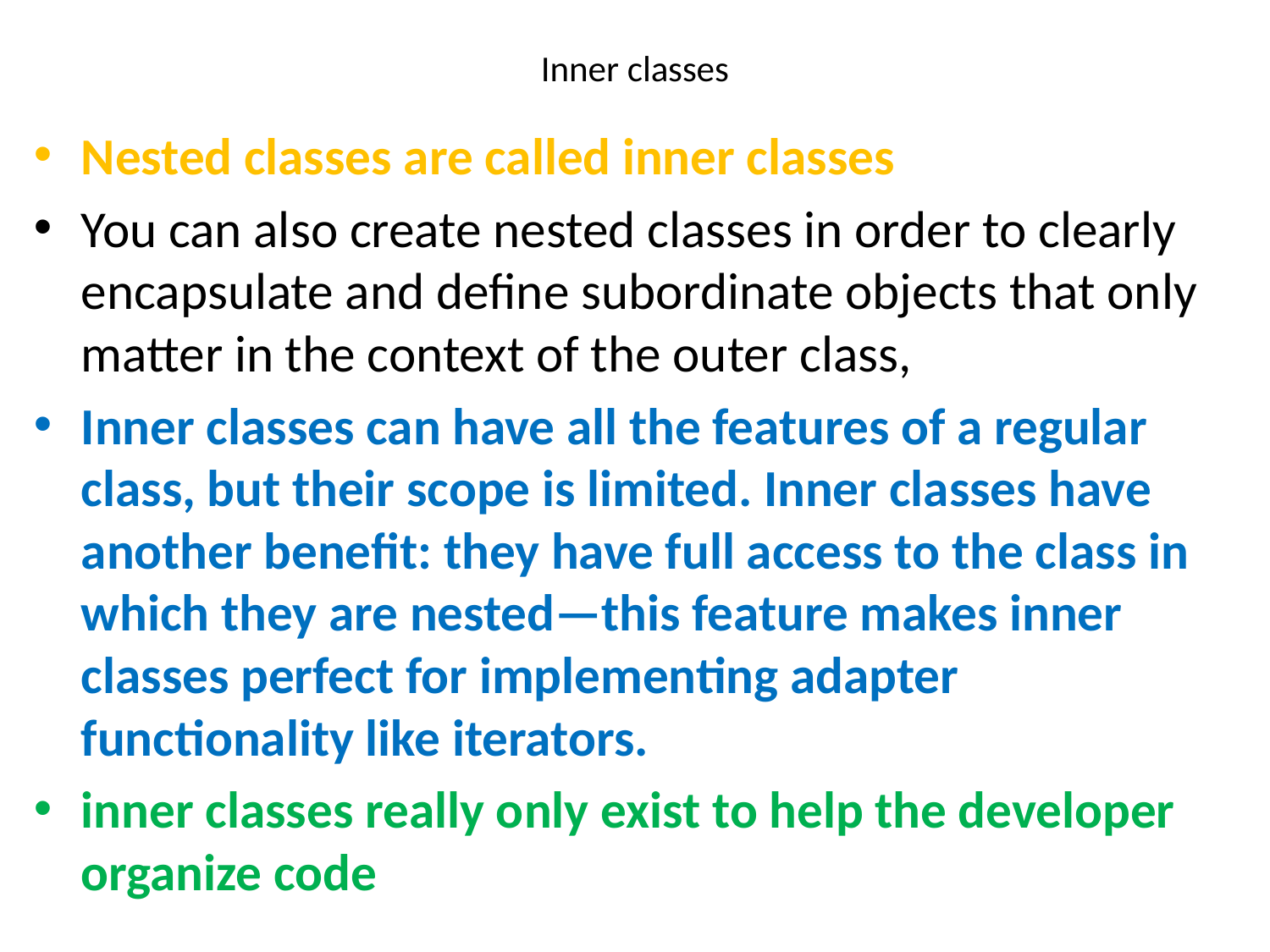

# Inner classes
Nested classes are called inner classes
You can also create nested classes in order to clearly encapsulate and define subordinate objects that only matter in the context of the outer class,
Inner classes can have all the features of a regular class, but their scope is limited. Inner classes have another benefit: they have full access to the class in which they are nested—this feature makes inner classes perfect for implementing adapter functionality like iterators.
inner classes really only exist to help the developer organize code